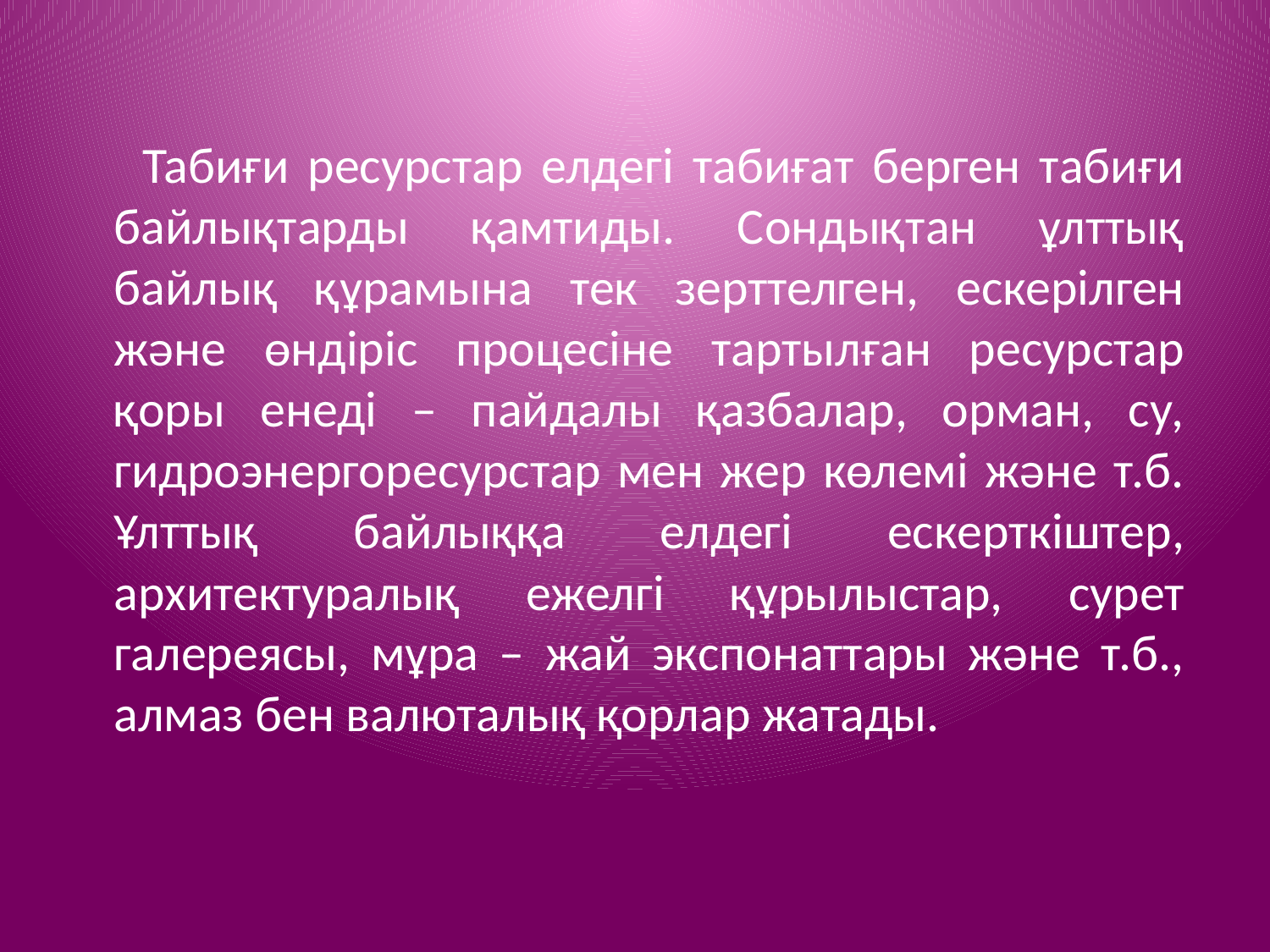

Табиғи ресурстар елдегі табиғат берген табиғи байлықтарды қамтиды. Сондықтан ұлттық байлық құрамына тек зерттелген, ескерілген және өндіріс процесіне тартылған ресурстар қоры енеді – пайдалы қазбалар, орман, су, гидроэнергоресурстар мен жер көлемі және т.б. Ұлттық байлыққа елдегі ескерткіштер, архитектуралық ежелгі құрылыстар, сурет галереясы, мұра – жай экспонаттары және т.б., алмаз бен валюталық қорлар жатады.